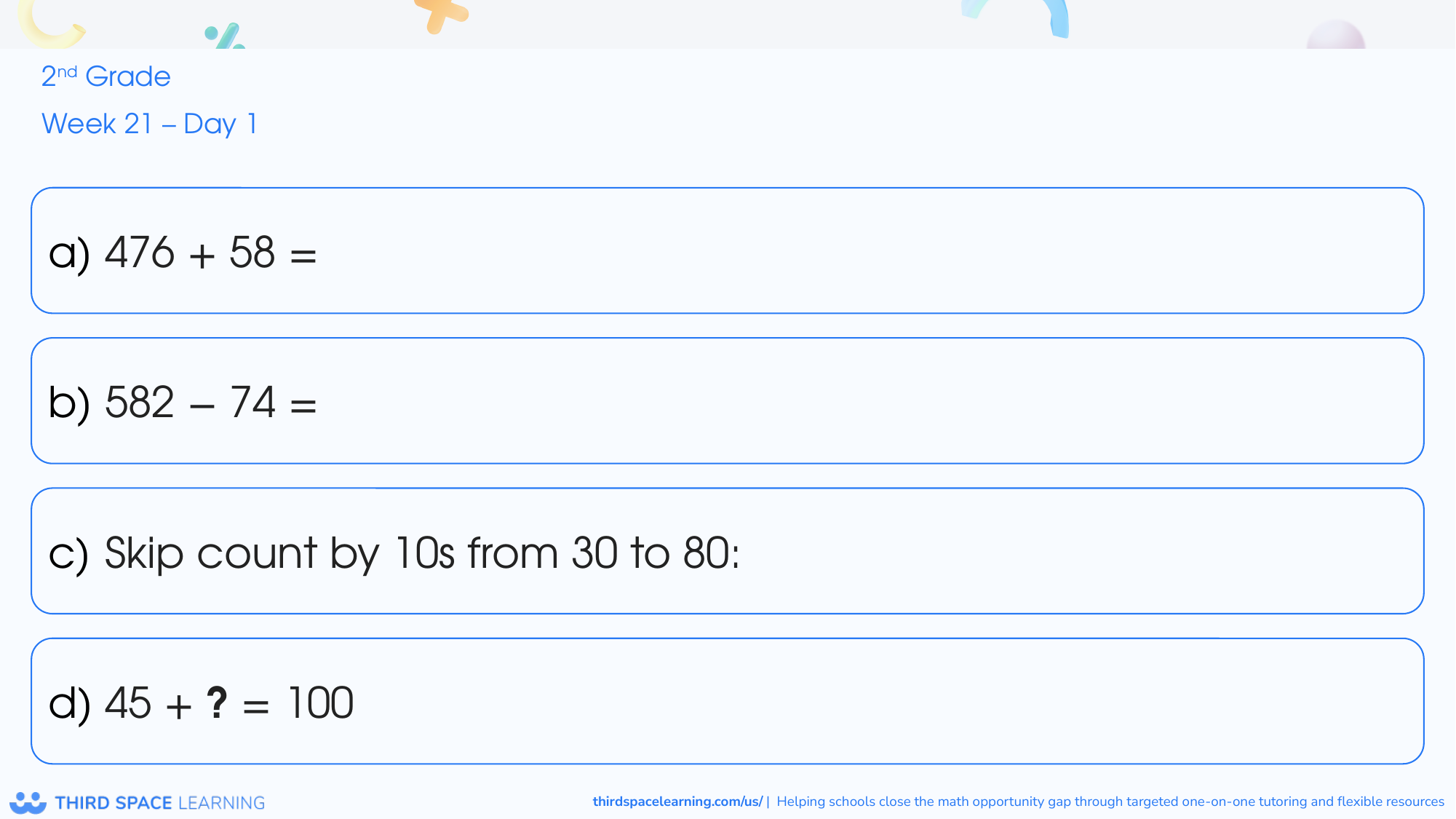

2nd Grade
Week 21 – Day 1
476 + 58 =
582 − 74 =
Skip count by 10s from 30 to 80:
45 + ? = 100